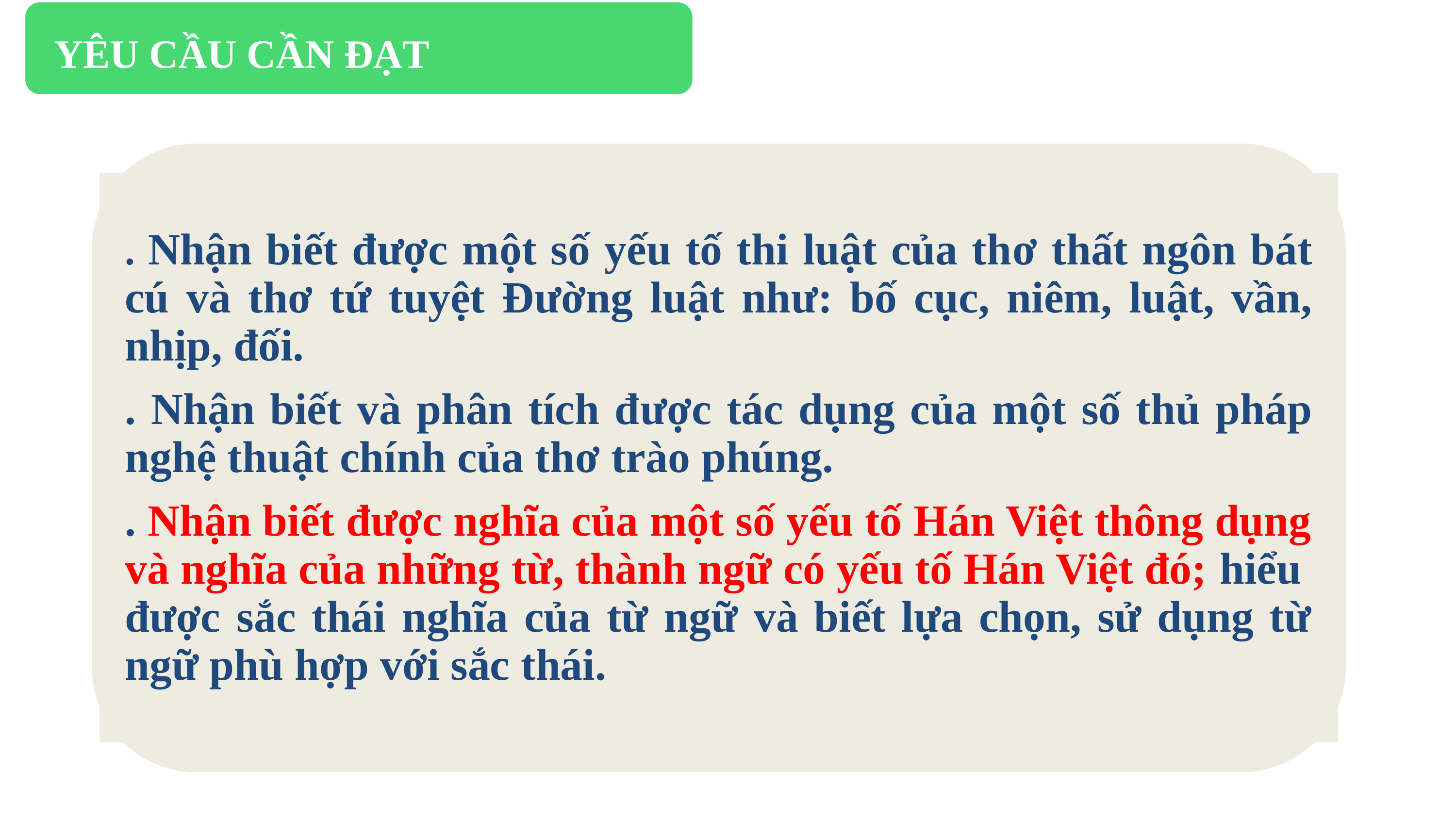

YÊU CẦU CẦN ĐẠT

. Nhận biết được một số yếu tố thi luật của thơ thất ngôn bát cú và thơ tứ tuyệt Đường luật như: bố cục, niêm, luật, vần, nhịp, đối.
. Nhận biết và phân tích được tác dụng của một số thủ pháp nghệ thuật chính của thơ trào phúng.
. Nhận biết được nghĩa của một số yếu tố Hán Việt thông dụng và nghĩa của những từ, thành ngữ có yếu tố Hán Việt đó; hiểu  được sắc thái nghĩa của từ ngữ và biết lựa chọn, sử dụng từ ngữ phù hợp với sắc thái.